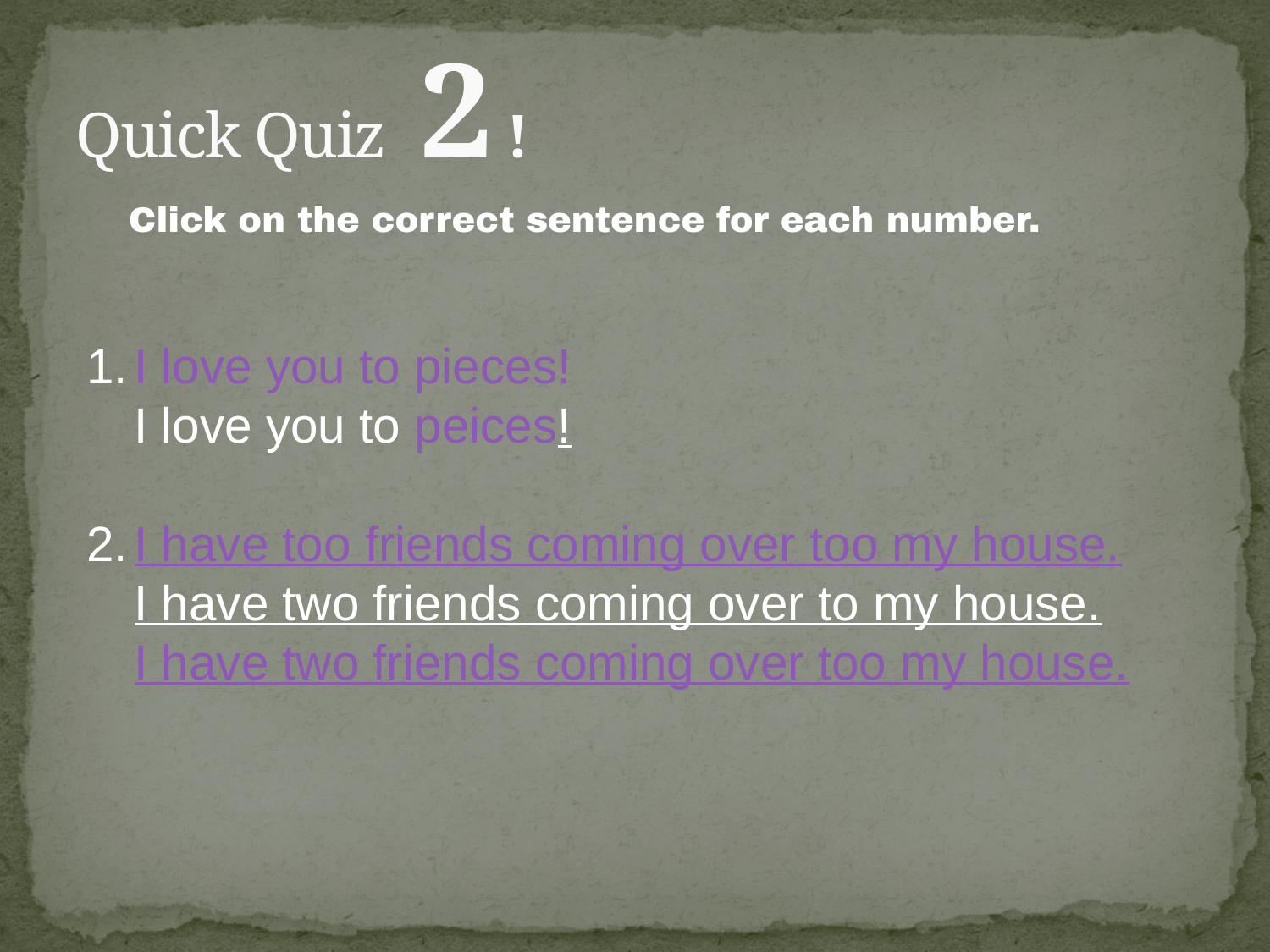

# Quick Quiz 2 !
Click on the correct sentence for each number.
I love you to pieces!
I love you to peices!
I have too friends coming over too my house.
I have two friends coming over to my house.
I have two friends coming over too my house.